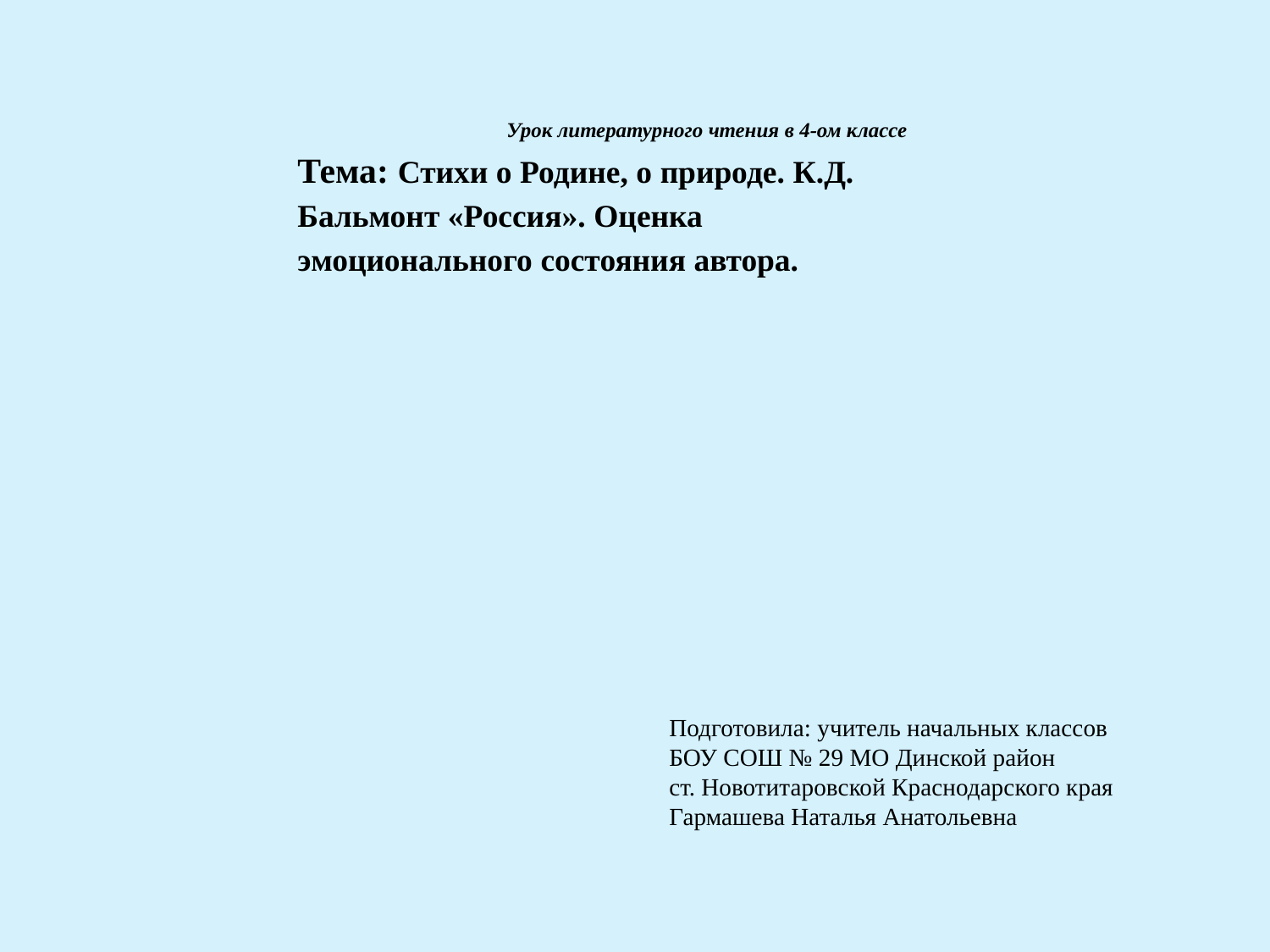

Урок литературного чтения в 4-ом классе
Тема: Стихи о Родине, о природе. К.Д. Бальмонт «Россия». Оценка  эмоционального состояния автора.
Подготовила: учитель начальных классов
БОУ СОШ № 29 МО Динской район
ст. Новотитаровской Краснодарского края
Гармашева Наталья Анатольевна